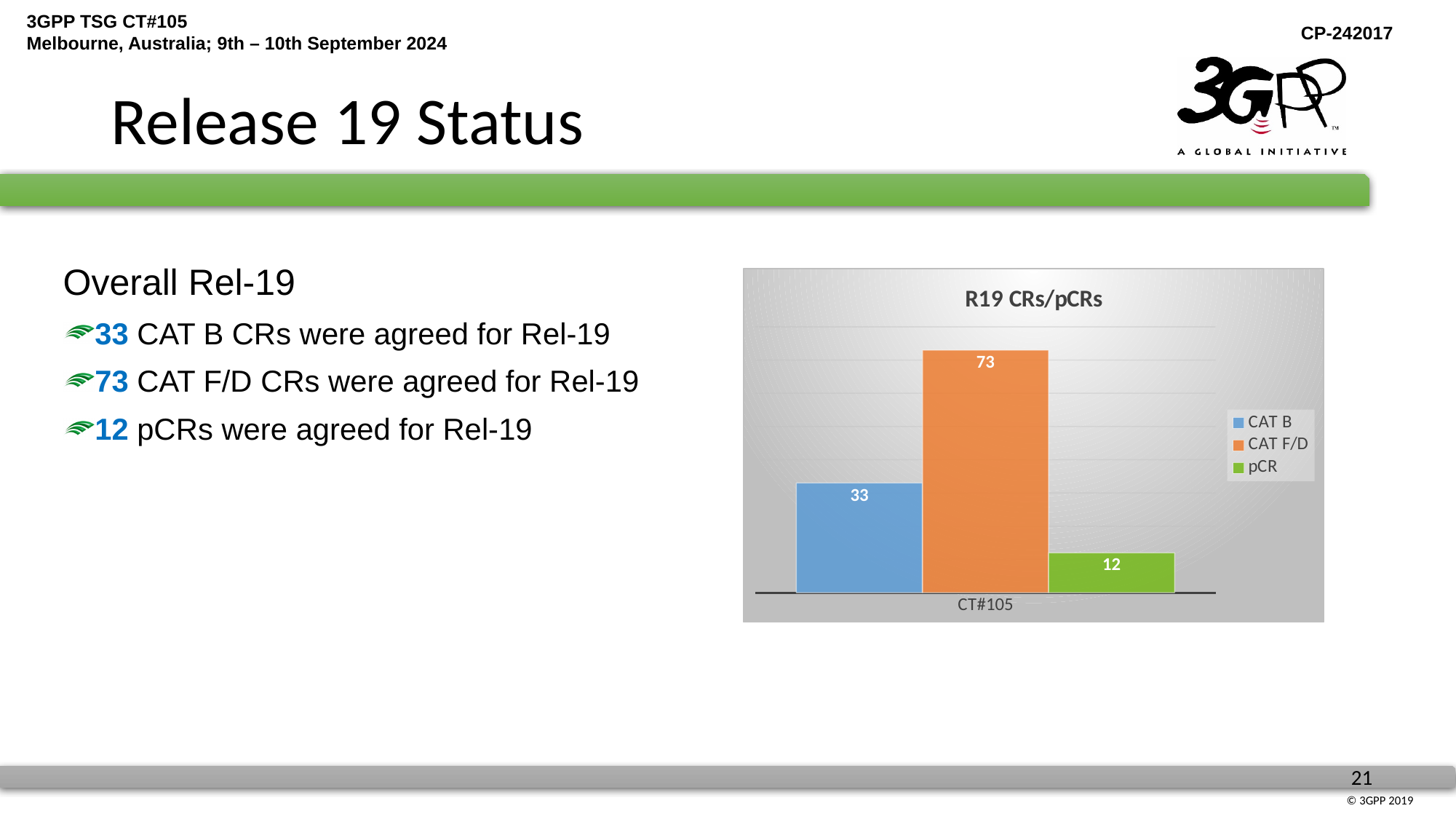

# Release 19 Status
Overall Rel-19
33 CAT B CRs were agreed for Rel-19
73 CAT F/D CRs were agreed for Rel-19
12 pCRs were agreed for Rel-19

### Chart: R19 CRs/pCRs

| Category | CAT B | CAT F/D | pCR  |
|---|---|---|---|
| CT#105 | 33.0 | 73.0 | 12.0 |